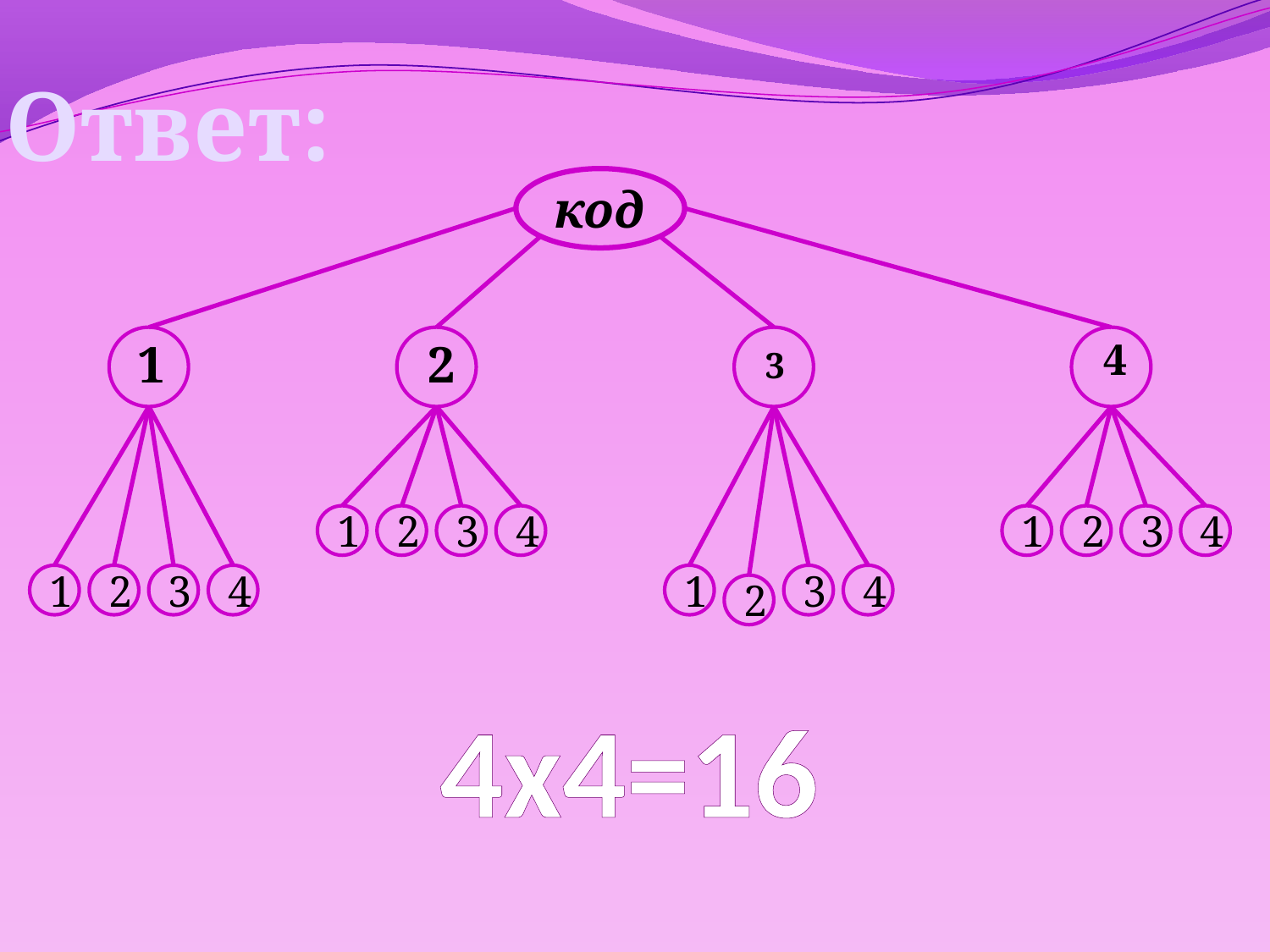

Ответ:
код

1

2

4
3
1
2
3
4
1
2
3
4
1
2
3
4
1
4
3
2
4х4=16